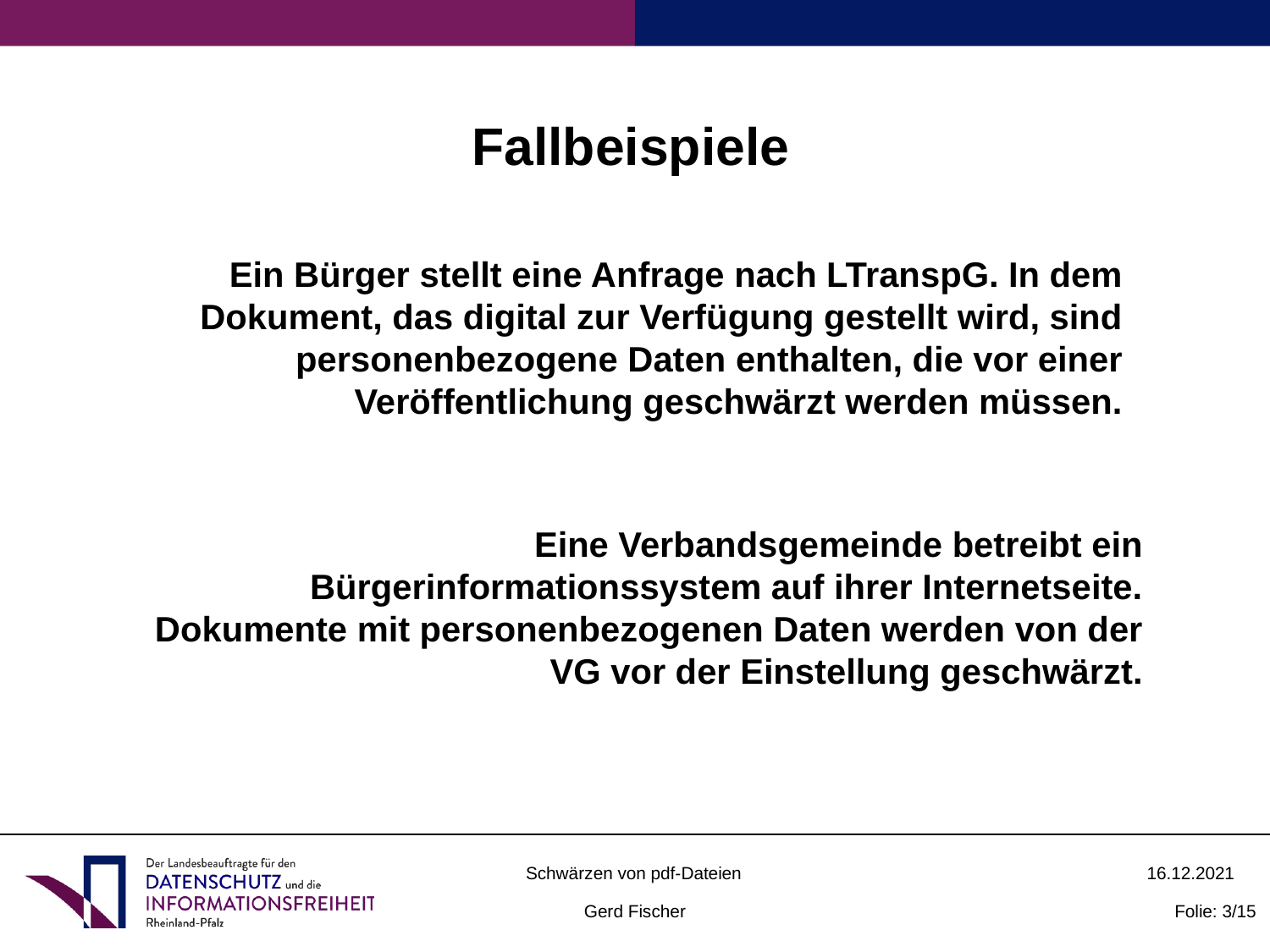

Fallbeispiele
Ein Bürger stellt eine Anfrage nach LTranspG. In dem Dokument, das digital zur Verfügung gestellt wird, sind personenbezogene Daten enthalten, die vor einer Veröffentlichung geschwärzt werden müssen.
Eine Verbandsgemeinde betreibt ein Bürgerinformationssystem auf ihrer Internetseite. Dokumente mit personenbezogenen Daten werden von der VG vor der Einstellung geschwärzt.